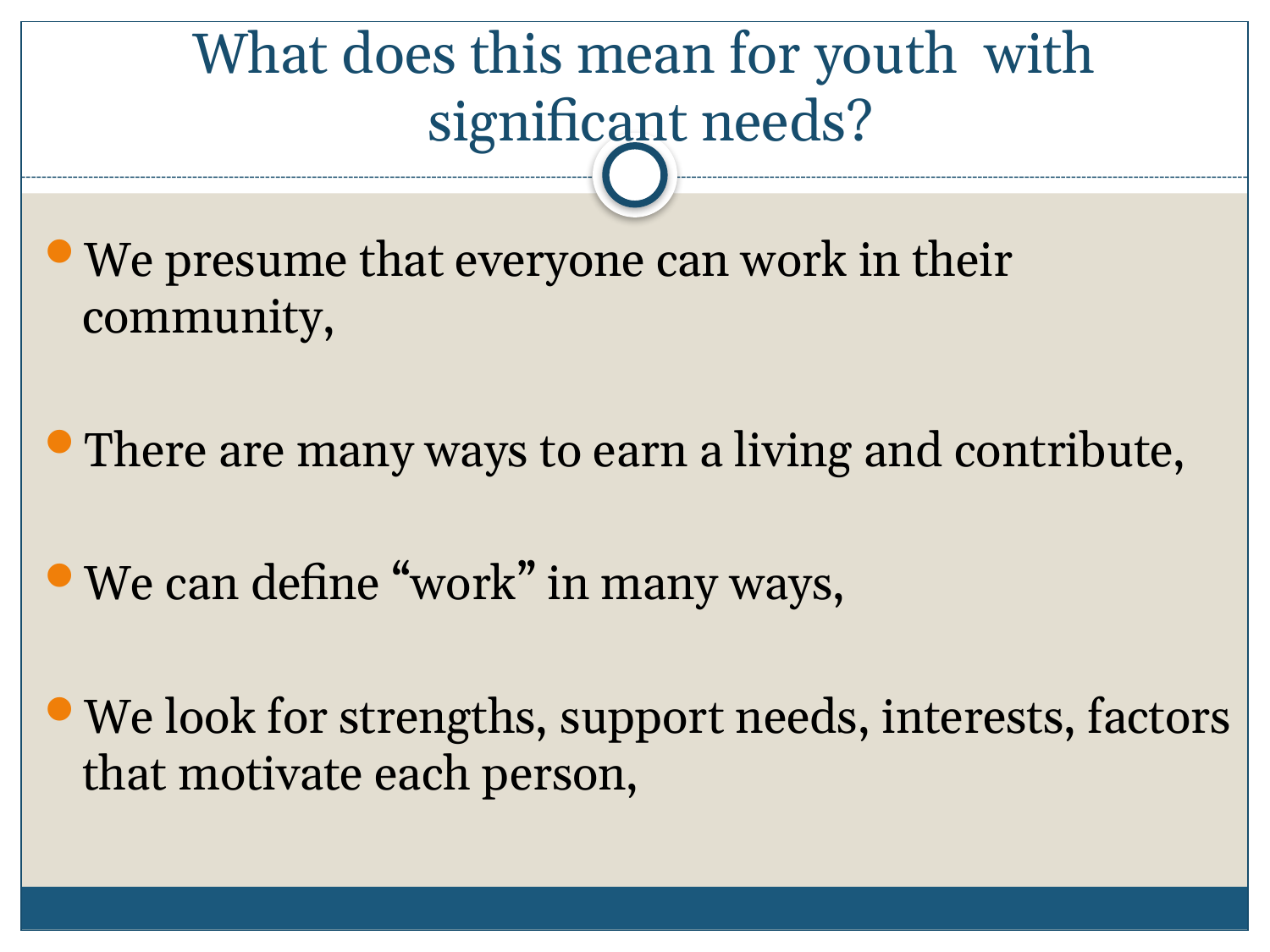

# What does this mean for youth  with significant needs?
We presume that everyone can work in their community,

There are many ways to earn a living and contribute,

We can define “work” in many ways,

We look for strengths, support needs, interests, factors that motivate each person,